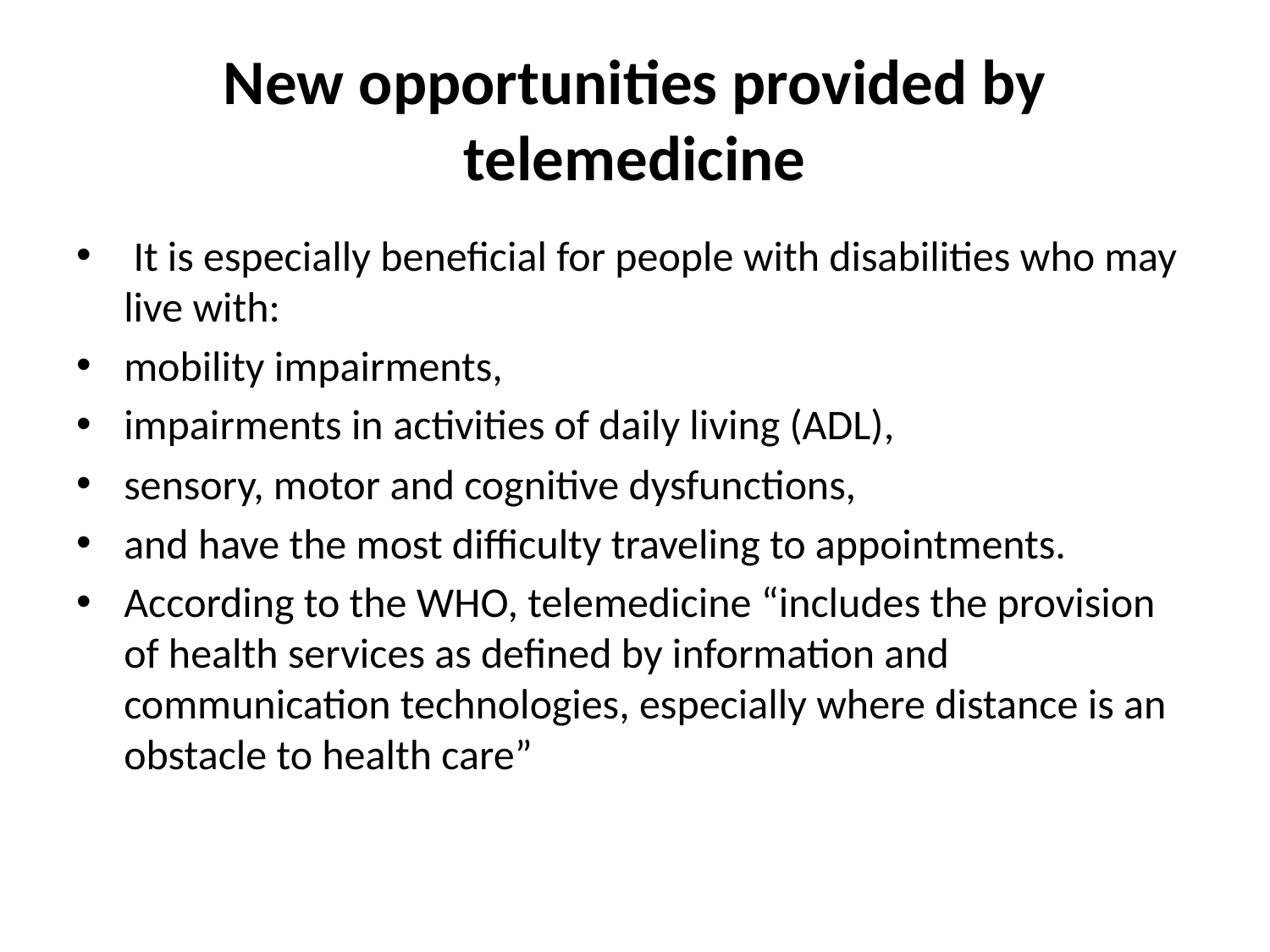

# New opportunities provided by telemedicine
 It is especially beneficial for people with disabilities who may live with:
mobility impairments,
impairments in activities of daily living (ADL),
sensory, motor and cognitive dysfunctions,
and have the most difficulty traveling to appointments.
According to the WHO, telemedicine “includes the provision of health services as defined by information and communication technologies, especially where distance is an obstacle to health care”